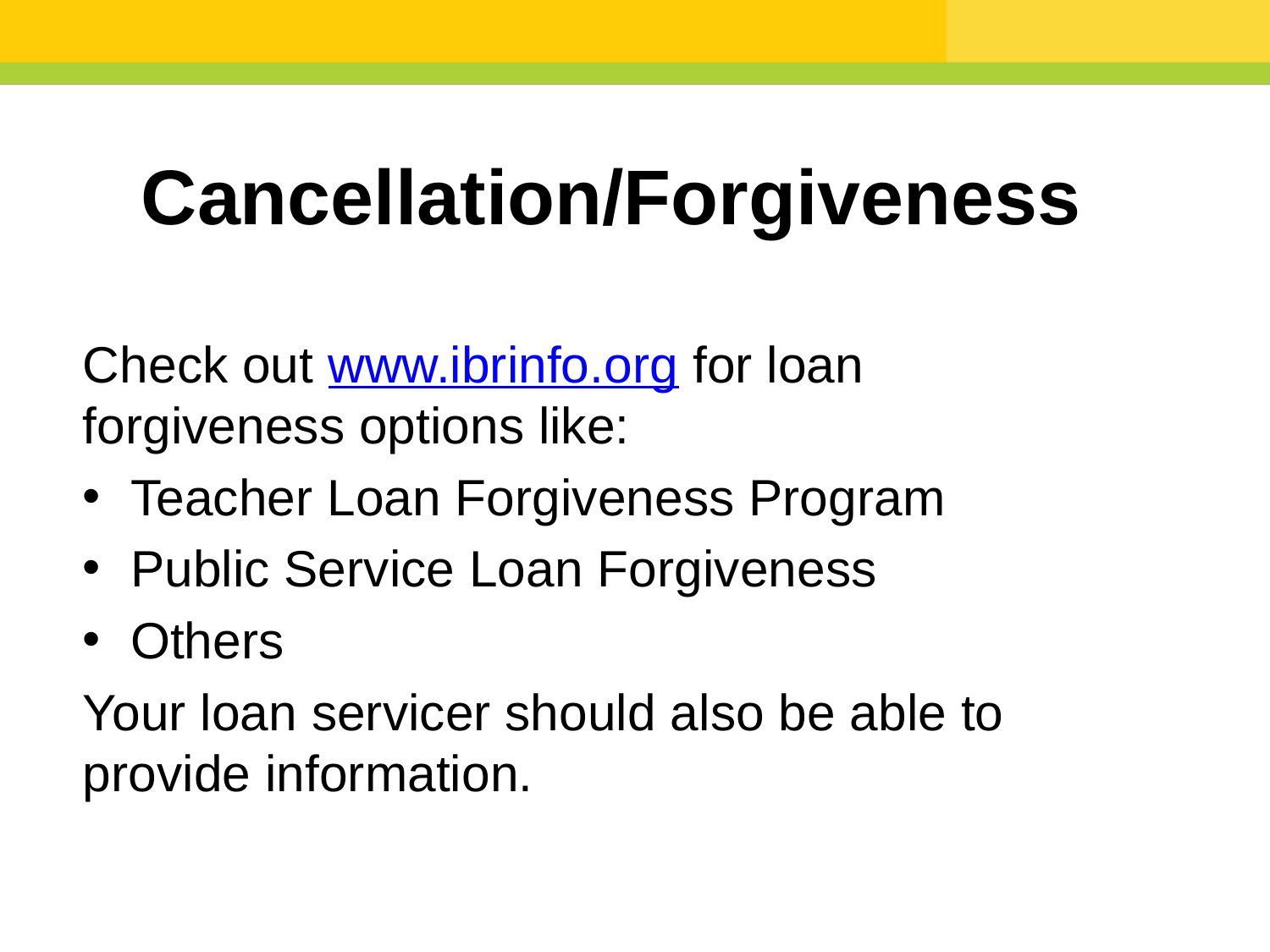

Cancellation/Forgiveness
Check out www.ibrinfo.org for loan forgiveness options like:
Teacher Loan Forgiveness Program
Public Service Loan Forgiveness
Others
Your loan servicer should also be able to provide information.